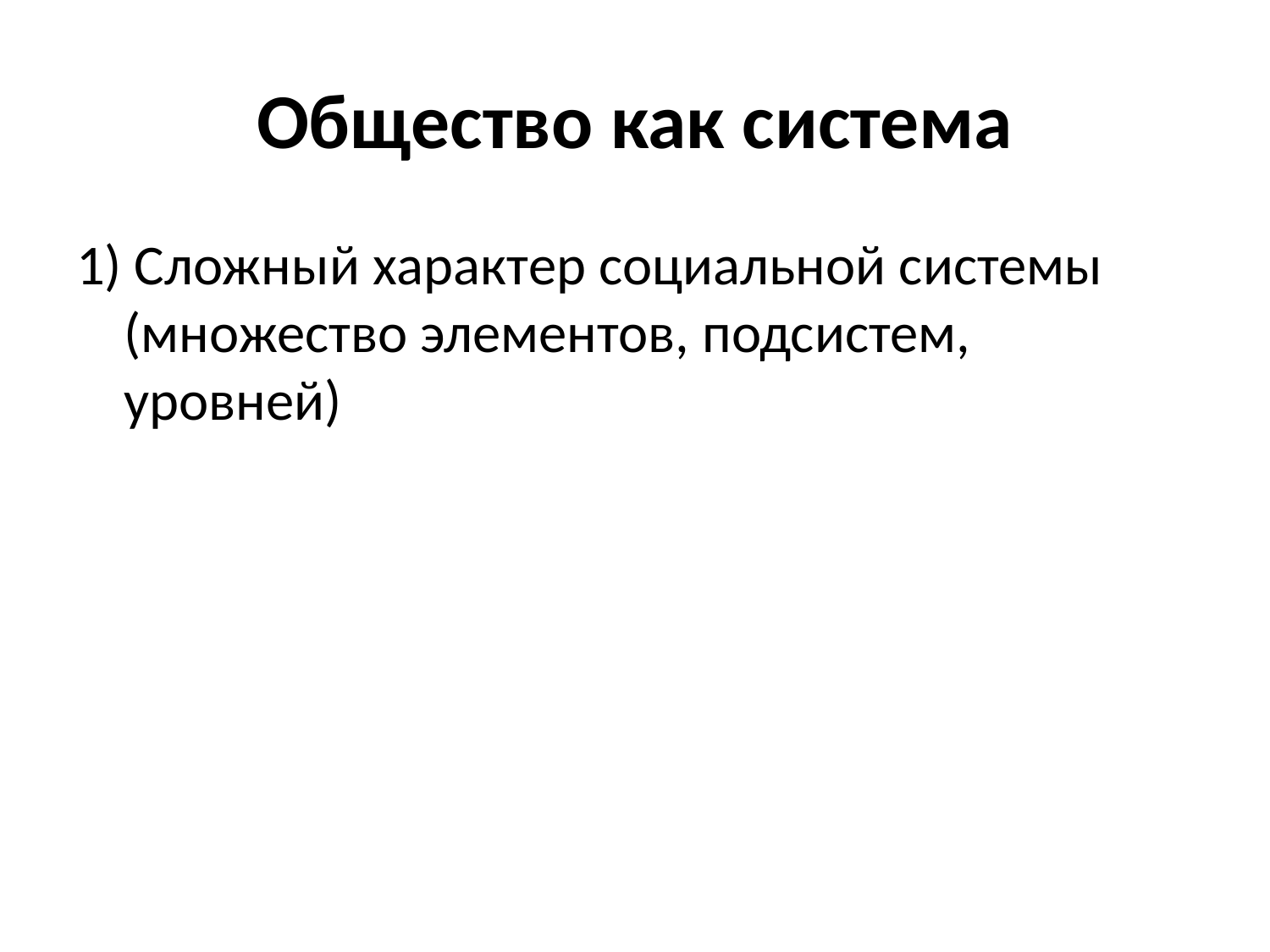

# Общество как система
1) Сложный характер социальной системы (множество элементов, подсистем, уровней)